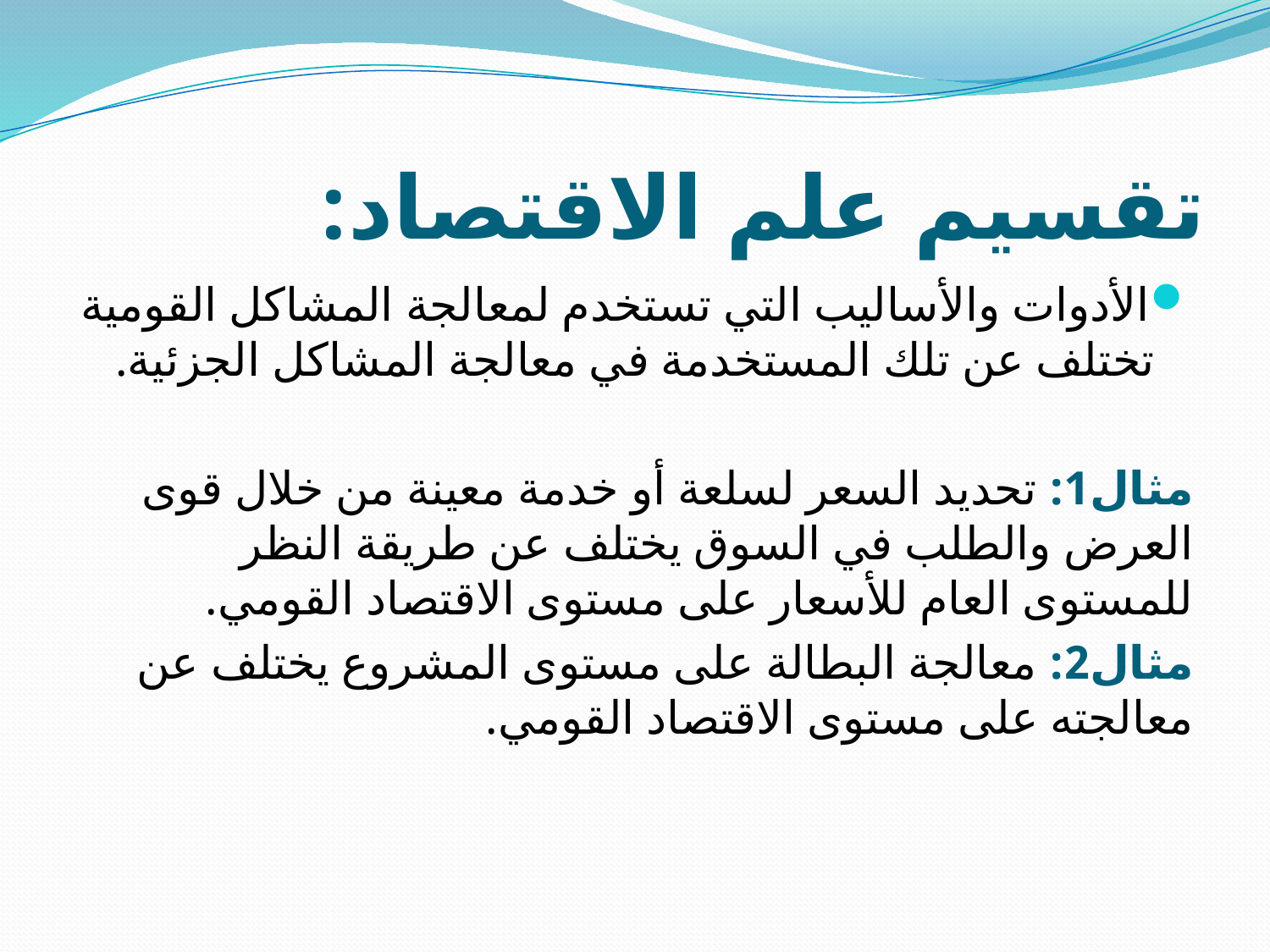

# تقسيم علم الاقتصاد:
الأدوات والأساليب التي تستخدم لمعالجة المشاكل القومية تختلف عن تلك المستخدمة في معالجة المشاكل الجزئية.

مثال1: تحديد السعر لسلعة أو خدمة معينة من خلال قوى العرض والطلب في السوق يختلف عن طريقة النظر للمستوى العام للأسعار على مستوى الاقتصاد القومي.
مثال2: معالجة البطالة على مستوى المشروع يختلف عن معالجته على مستوى الاقتصاد القومي.